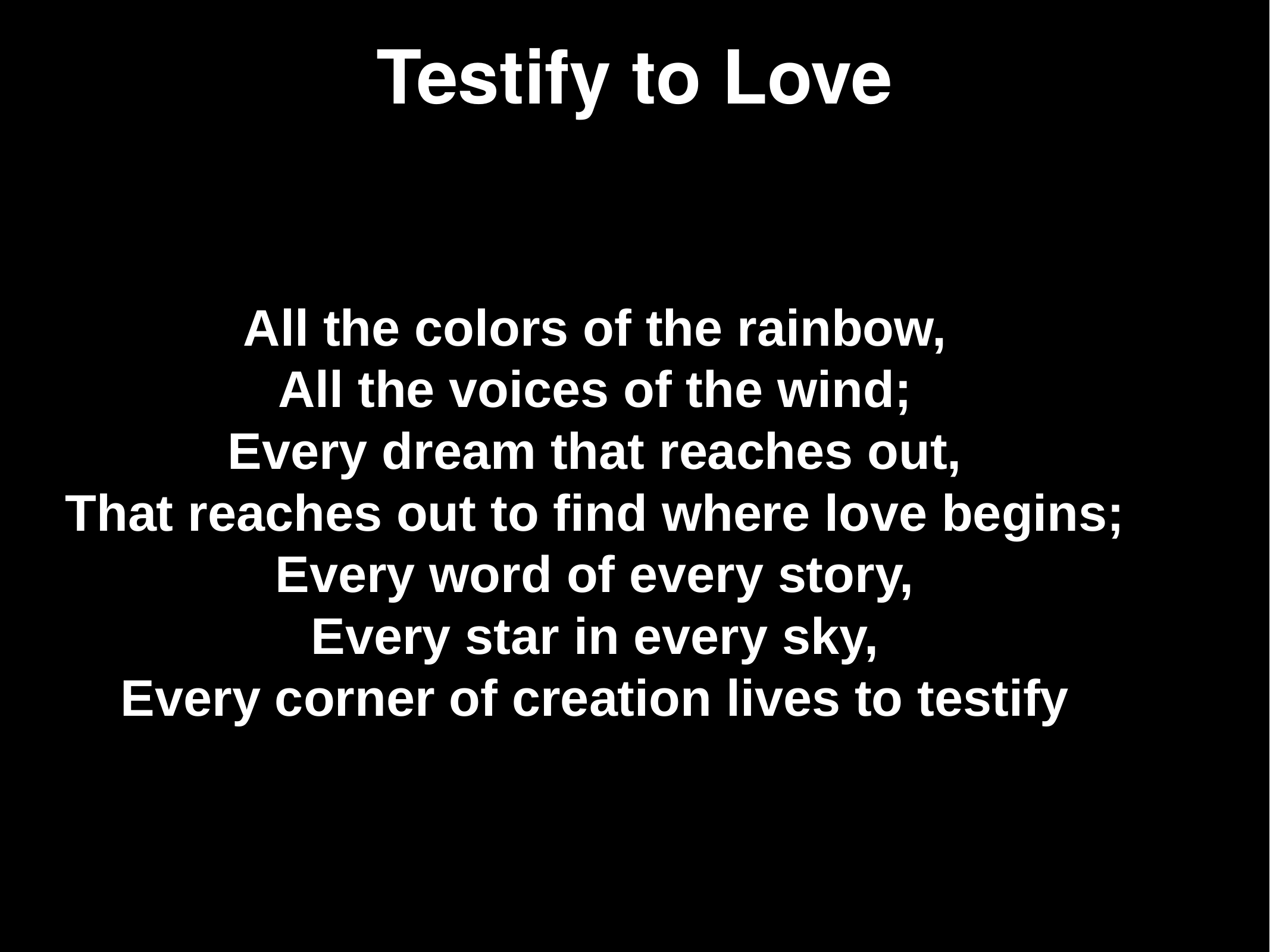

# Testify to Love
All the colors of the rainbow,
All the voices of the wind;
Every dream that reaches out,
That reaches out to find where love begins;
Every word of every story,
Every star in every sky,
Every corner of creation lives to testify